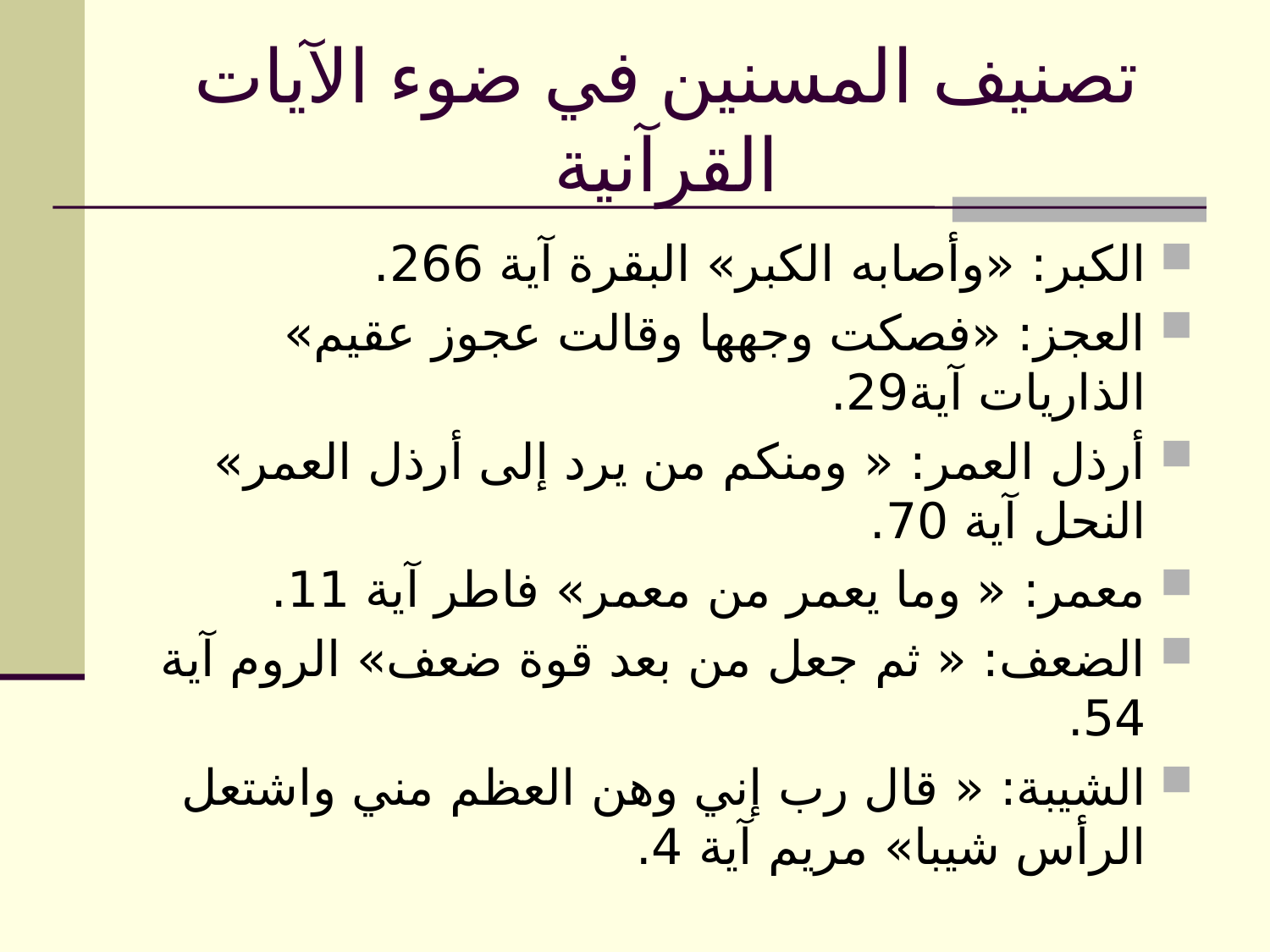

# تصنيف المسنين في ضوء الآيات القرآنية
الكبر: «وأصابه الكبر» البقرة آية 266.
العجز: «فصكت وجهها وقالت عجوز عقيم» الذاريات آية29.
أرذل العمر: « ومنكم من يرد إلى أرذل العمر» النحل آية 70.
معمر: « وما يعمر من معمر» فاطر آية 11.
الضعف: « ثم جعل من بعد قوة ضعف» الروم آية 54.
الشيبة: « قال رب إني وهن العظم مني واشتعل الرأس شيبا» مريم آية 4.